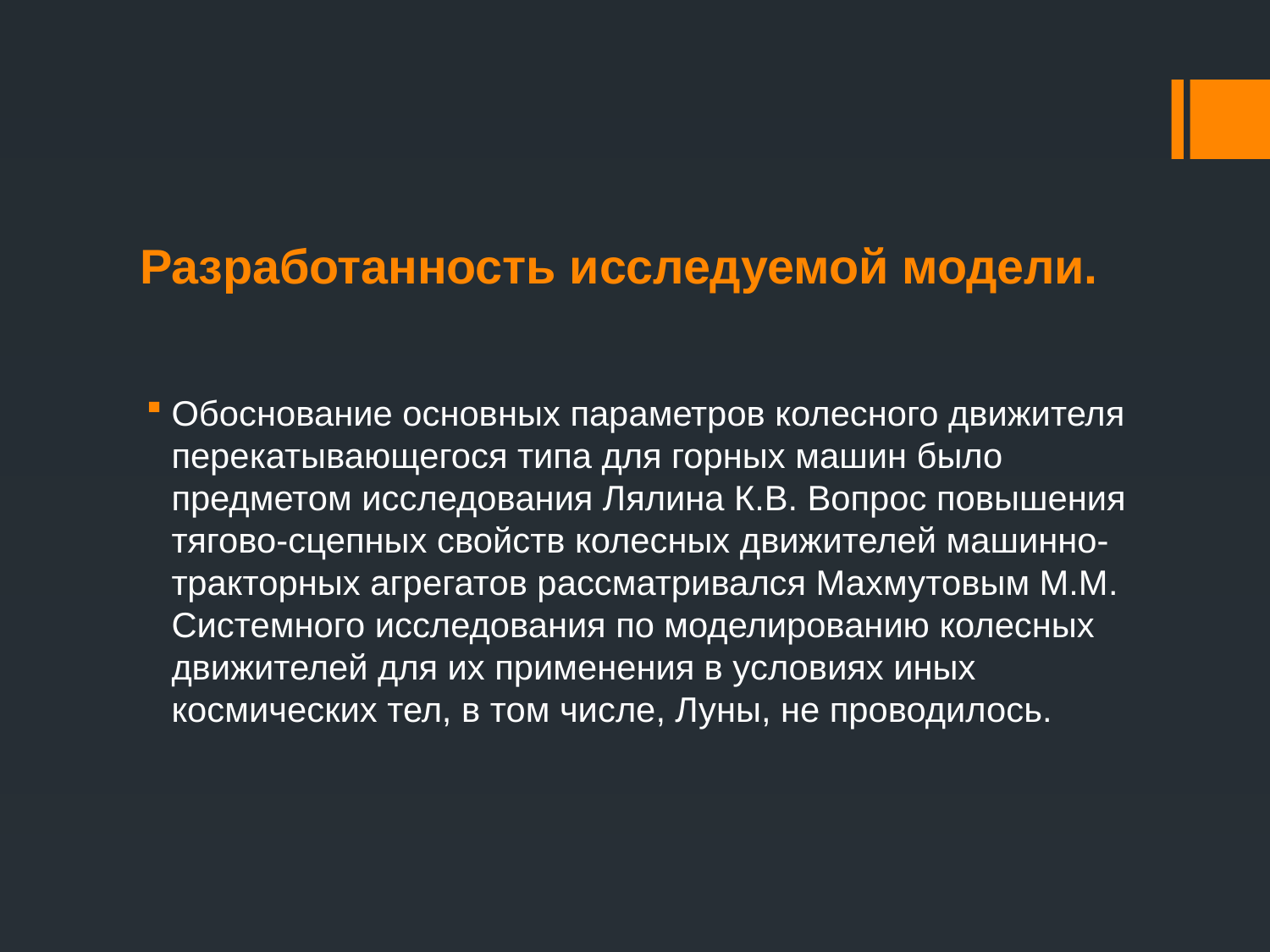

# Разработанность исследуемой модели.
Обоснование основных параметров колесного движителя перекатывающегося типа для горных машин было предметом исследования Лялина К.В. Вопрос повышения тягово-сцепных свойств колесных движителей машинно-тракторных агрегатов рассматривался Махмутовым М.М. Системного исследования по моделированию колесных движителей для их применения в условиях иных космических тел, в том числе, Луны, не проводилось.